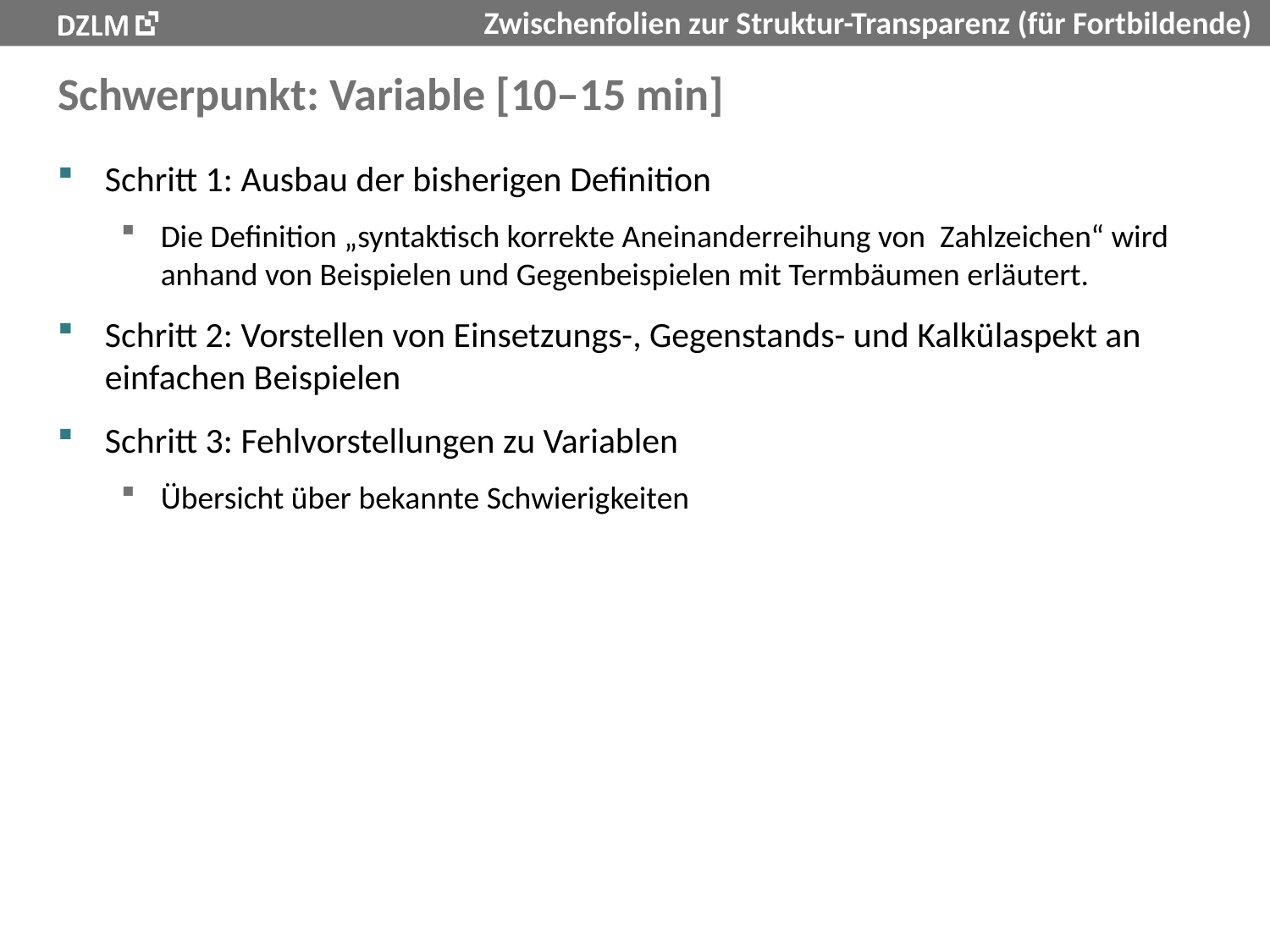

# Schwerpunkt: Variable [10–15 min]
Schritt 1: Ausbau der bisherigen Definition
Die Definition „syntaktisch korrekte Aneinanderreihung von  Zahlzeichen“ wird anhand von Beispielen und Gegenbeispielen mit Termbäumen erläutert.
Schritt 2: Vorstellen von Einsetzungs-, Gegenstands- und Kalkülaspekt an einfachen Beispielen
Schritt 3: Fehlvorstellungen zu Variablen
Übersicht über bekannte Schwierigkeiten